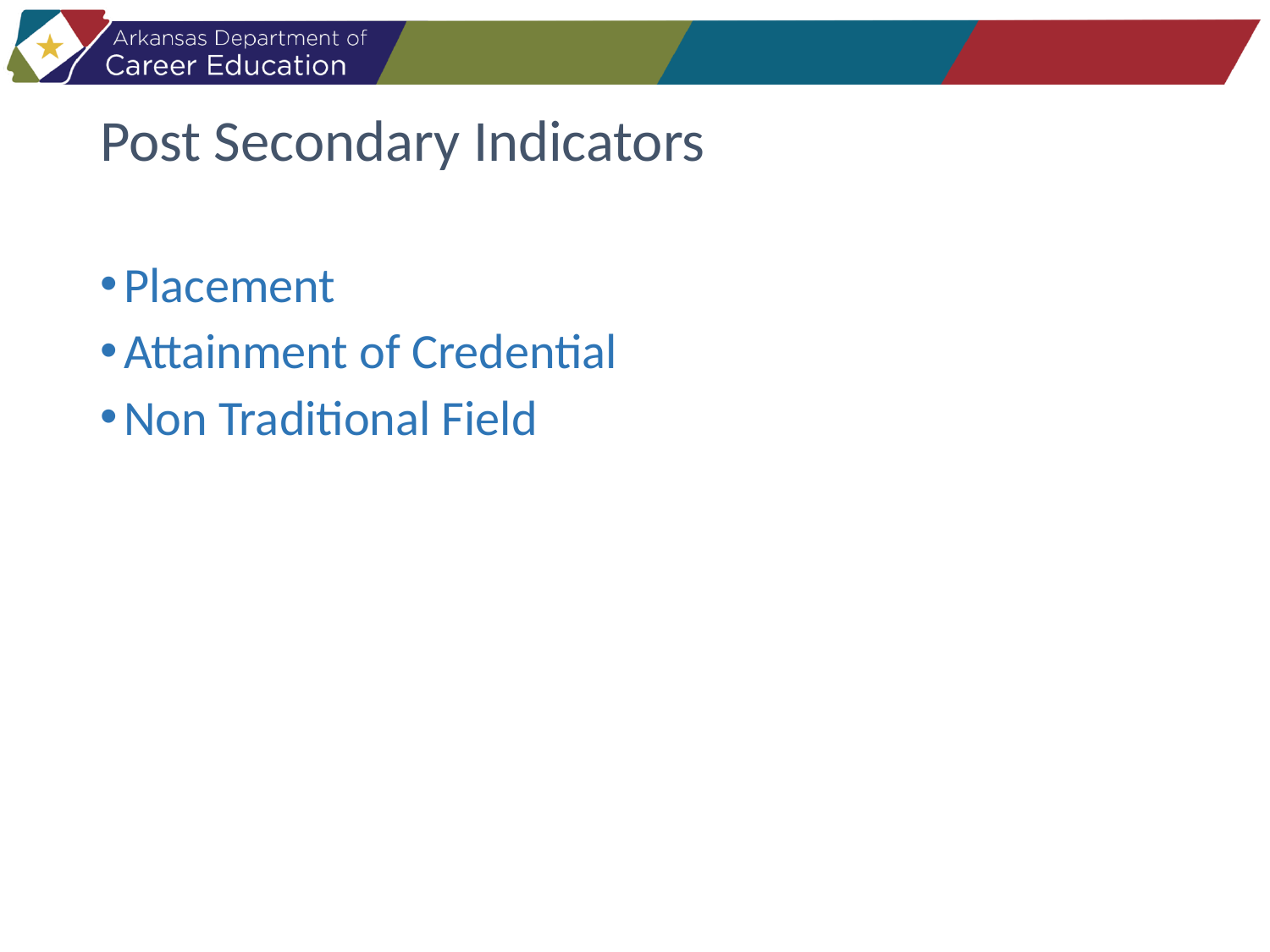

# Post Secondary Indicators
Placement
Attainment of Credential
Non Traditional Field